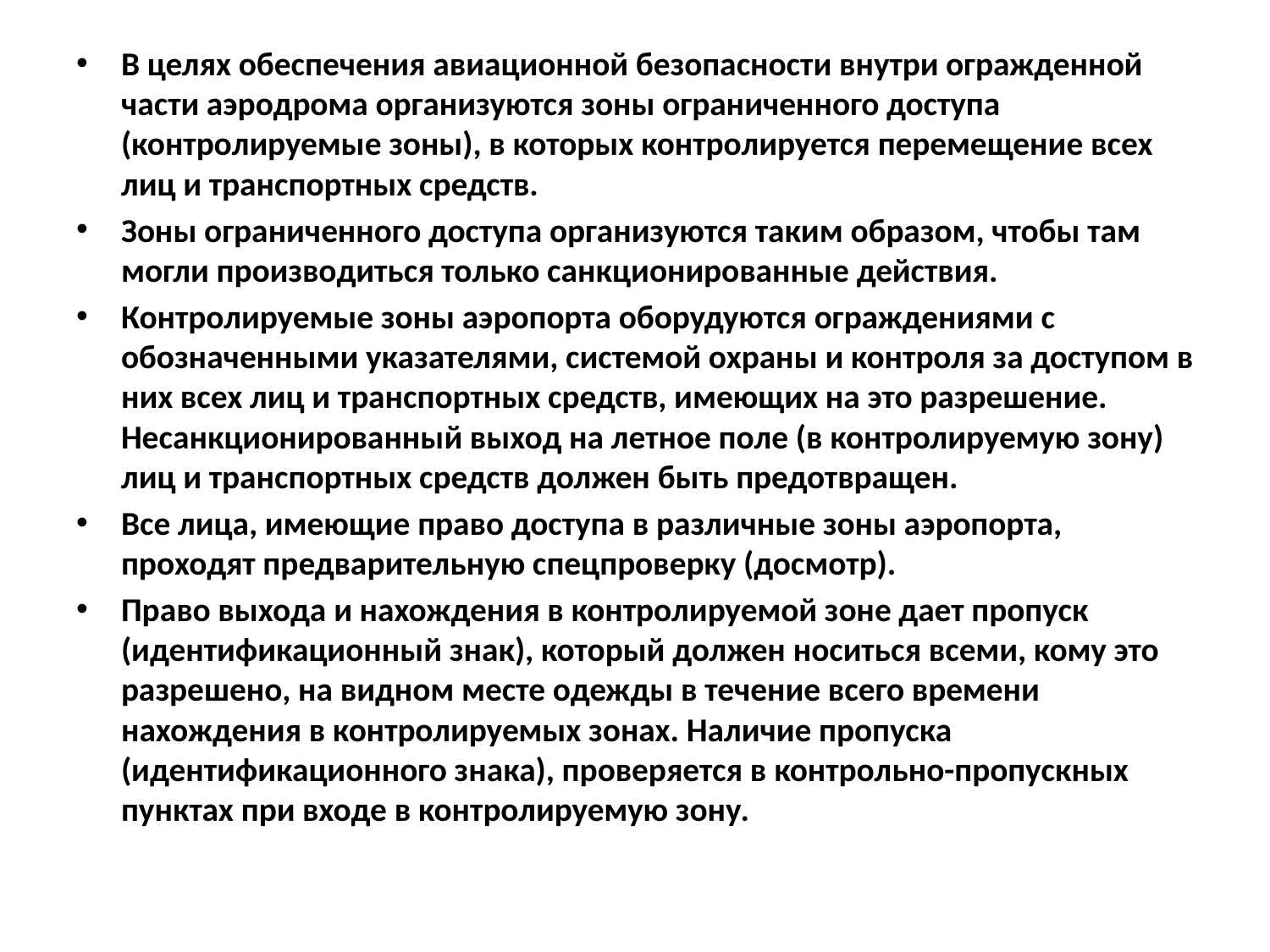

В целях обеспечения авиационной безопасности внутри огражденной части аэродрома организуются зоны ограниченного доступа (контролируемые зоны), в которых контролируется перемещение всех лиц и транспортных средств.
Зоны ограниченного доступа организуются таким образом, чтобы там могли производиться только санкционированные действия.
Контролируемые зоны аэропорта оборудуются ограждениями с обозначенными указателями, системой охраны и контроля за доступом в них всех лиц и транспортных средств, имеющих на это разрешение. Несанкционированный выход на летное поле (в контролируемую зону) лиц и транспортных средств должен быть предотвращен.
Все лица, имеющие право доступа в различные зоны аэропорта, проходят предварительную спецпроверку (досмотр).
Право выхода и нахождения в контролируемой зоне дает пропуск (идентификационный знак), который должен носиться всеми, кому это разрешено, на видном месте одежды в течение всего времени нахождения в контролируемых зонах. Наличие пропуска (идентификационного знака), проверяется в контрольно-пропускных пунктах при входе в контролируемую зону.